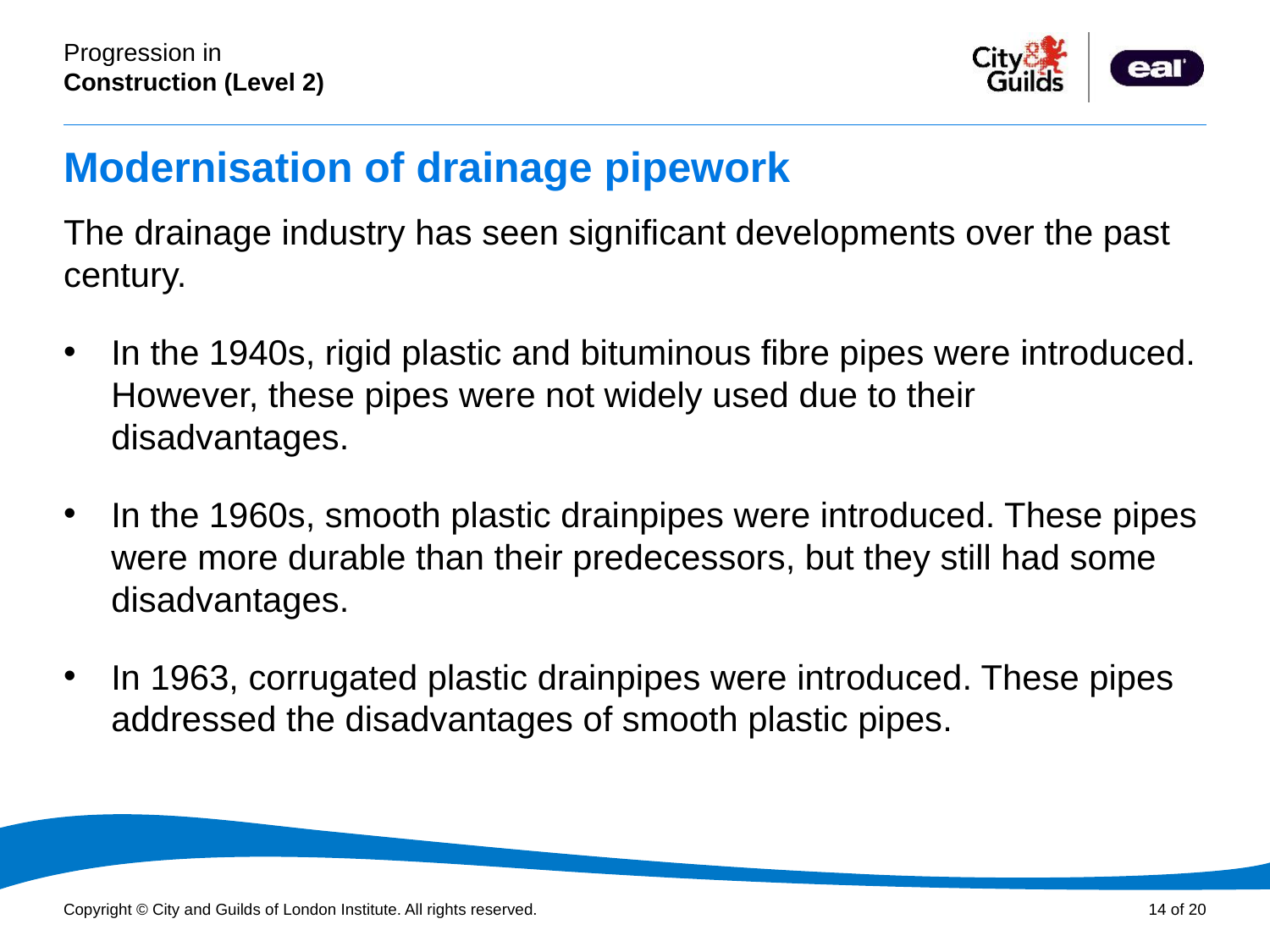

# Modernisation of drainage pipework
The drainage industry has seen significant developments over the past century.
In the 1940s, rigid plastic and bituminous fibre pipes were introduced. However, these pipes were not widely used due to their disadvantages.
In the 1960s, smooth plastic drainpipes were introduced. These pipes were more durable than their predecessors, but they still had some disadvantages.
In 1963, corrugated plastic drainpipes were introduced. These pipes addressed the disadvantages of smooth plastic pipes.